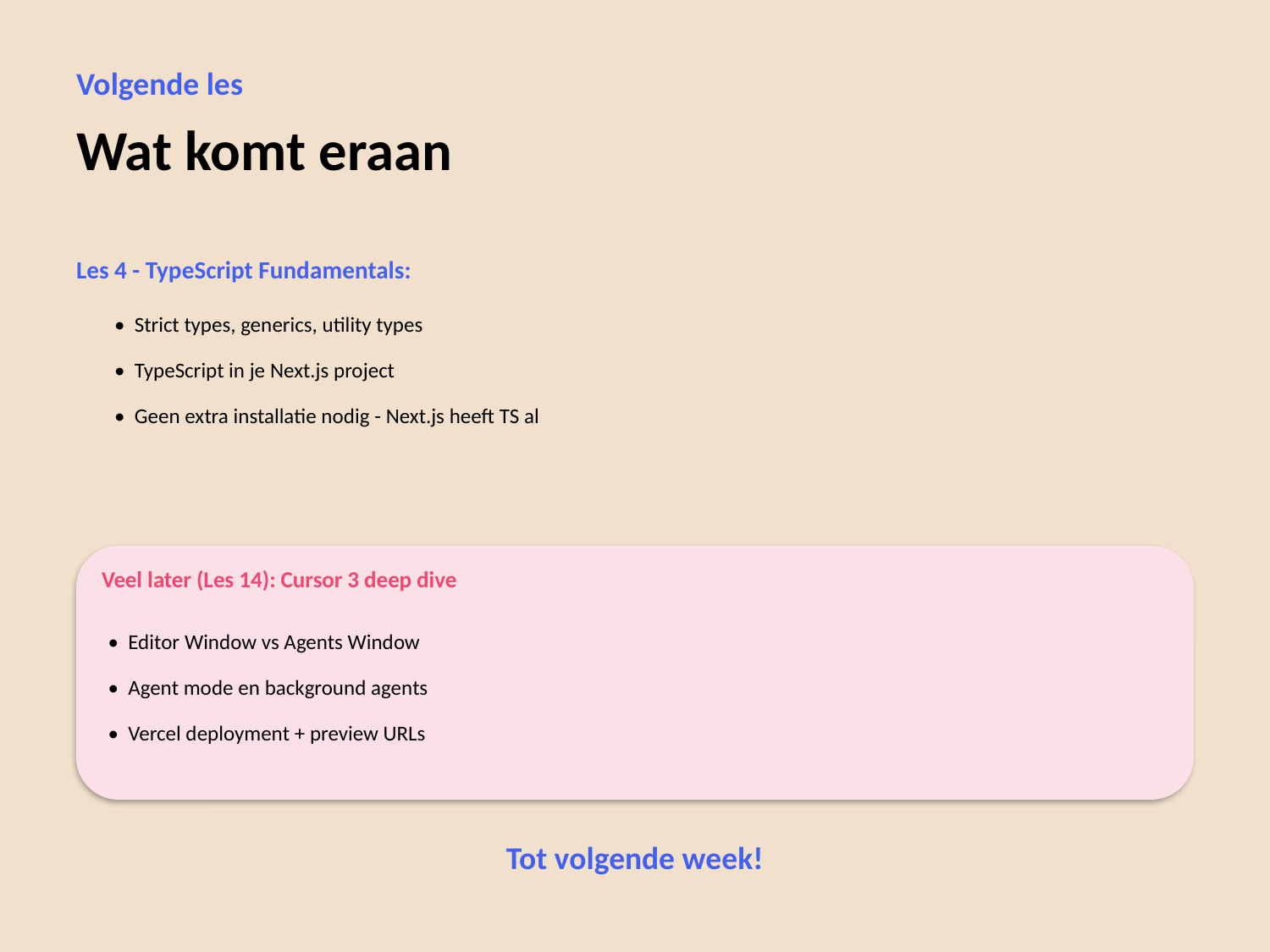

Volgende les
Wat komt eraan
Les 4 - TypeScript Fundamentals:
•  Strict types, generics, utility types
•  TypeScript in je Next.js project
•  Geen extra installatie nodig - Next.js heeft TS al

Veel later (Les 14): Cursor 3 deep dive
•  Editor Window vs Agents Window
•  Agent mode en background agents
•  Vercel deployment + preview URLs
Tot volgende week!